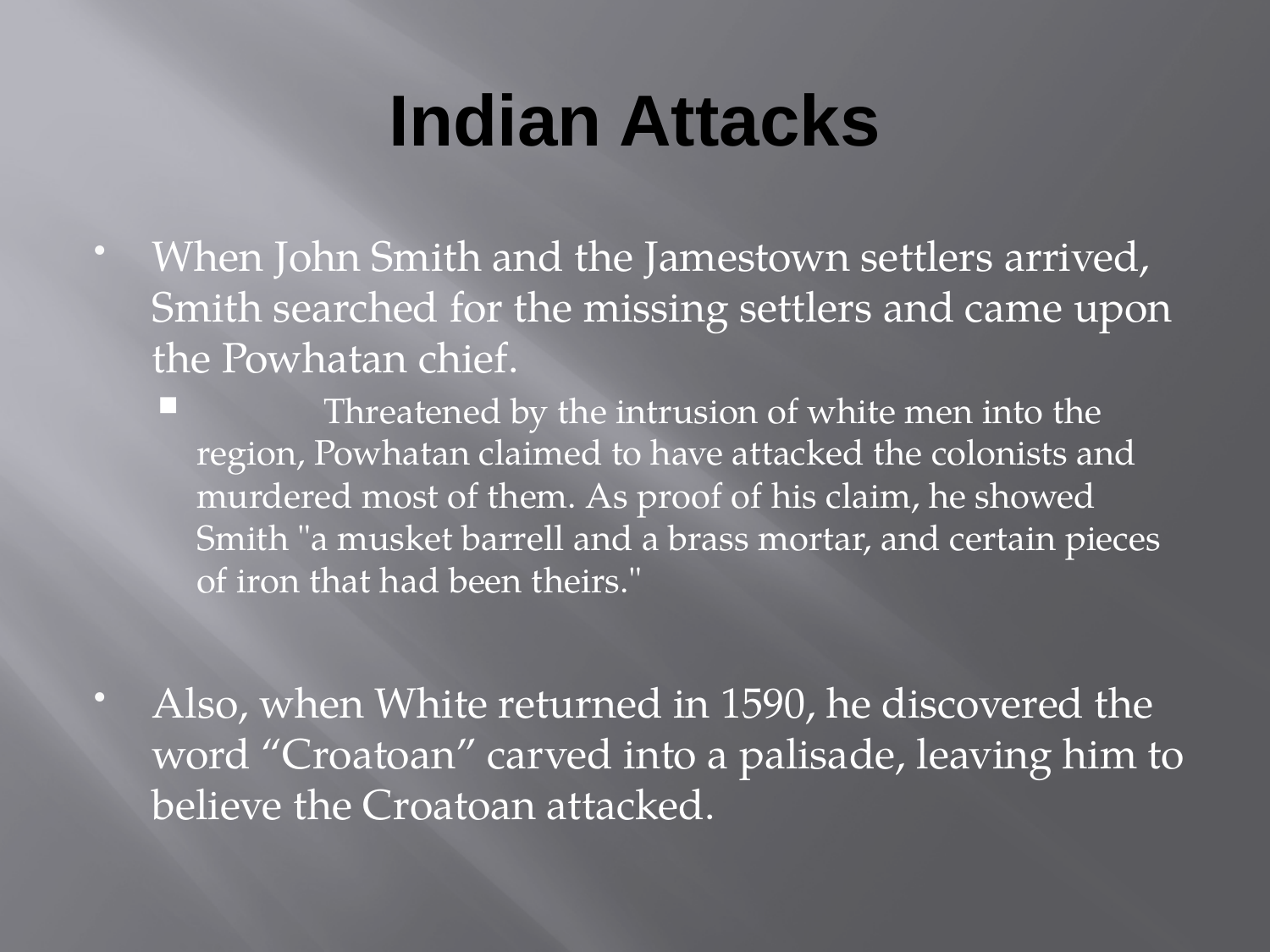

# Indian Attacks
When John Smith and the Jamestown settlers arrived, Smith searched for the missing settlers and came upon the Powhatan chief.
	Threatened by the intrusion of white men into the region, Powhatan claimed to have attacked the colonists and murdered most of them. As proof of his claim, he showed Smith "a musket barrell and a brass mortar, and certain pieces of iron that had been theirs."

Also, when White returned in 1590, he discovered the word “Croatoan” carved into a palisade, leaving him to believe the Croatoan attacked.